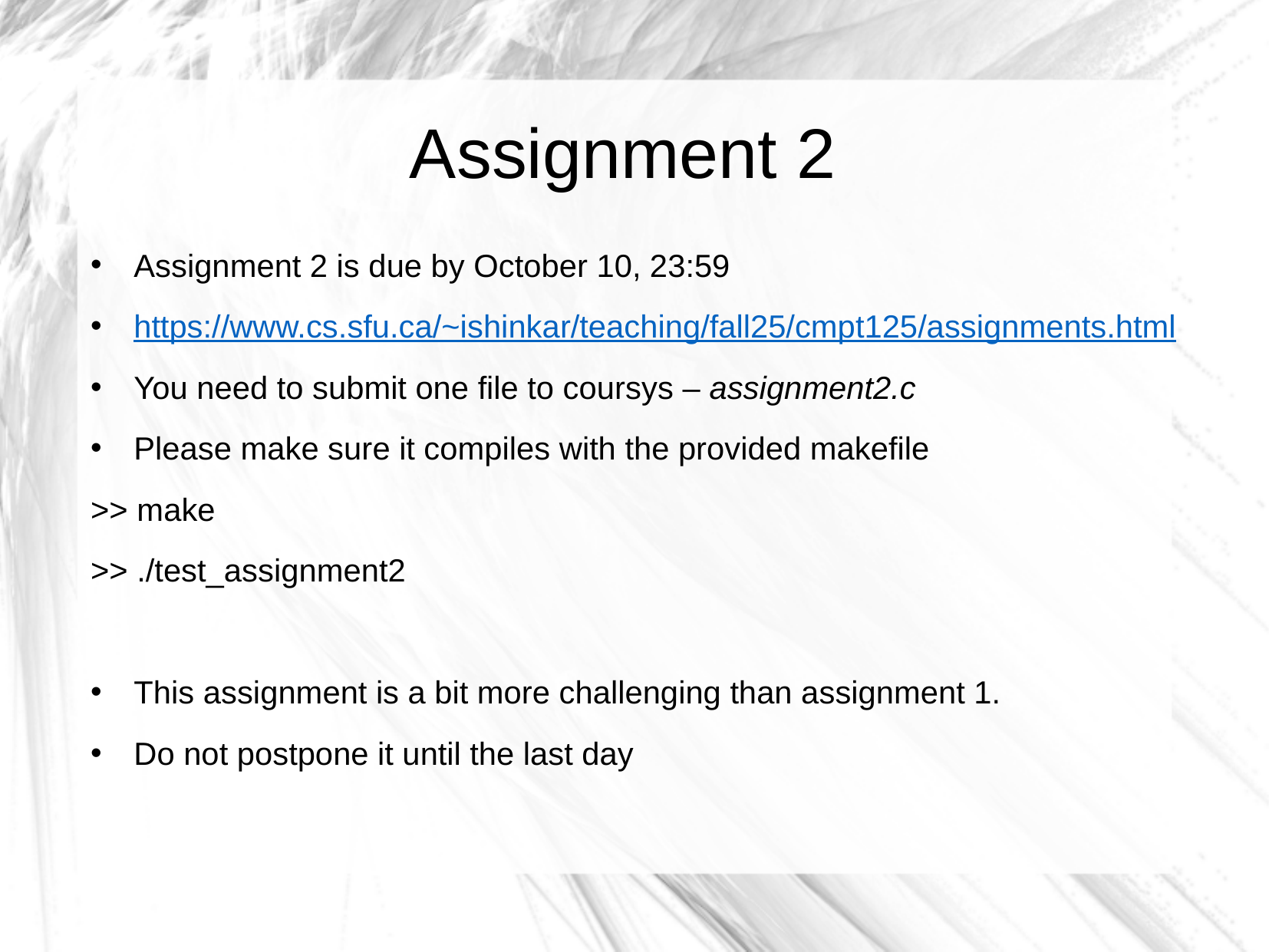

Assignment 2
Assignment 2 is due by October 10, 23:59
https://www.cs.sfu.ca/~ishinkar/teaching/fall25/cmpt125/assignments.html
You need to submit one file to coursys – assignment2.c
Please make sure it compiles with the provided makefile
>> make
>> ./test_assignment2

This assignment is a bit more challenging than assignment 1.
Do not postpone it until the last day